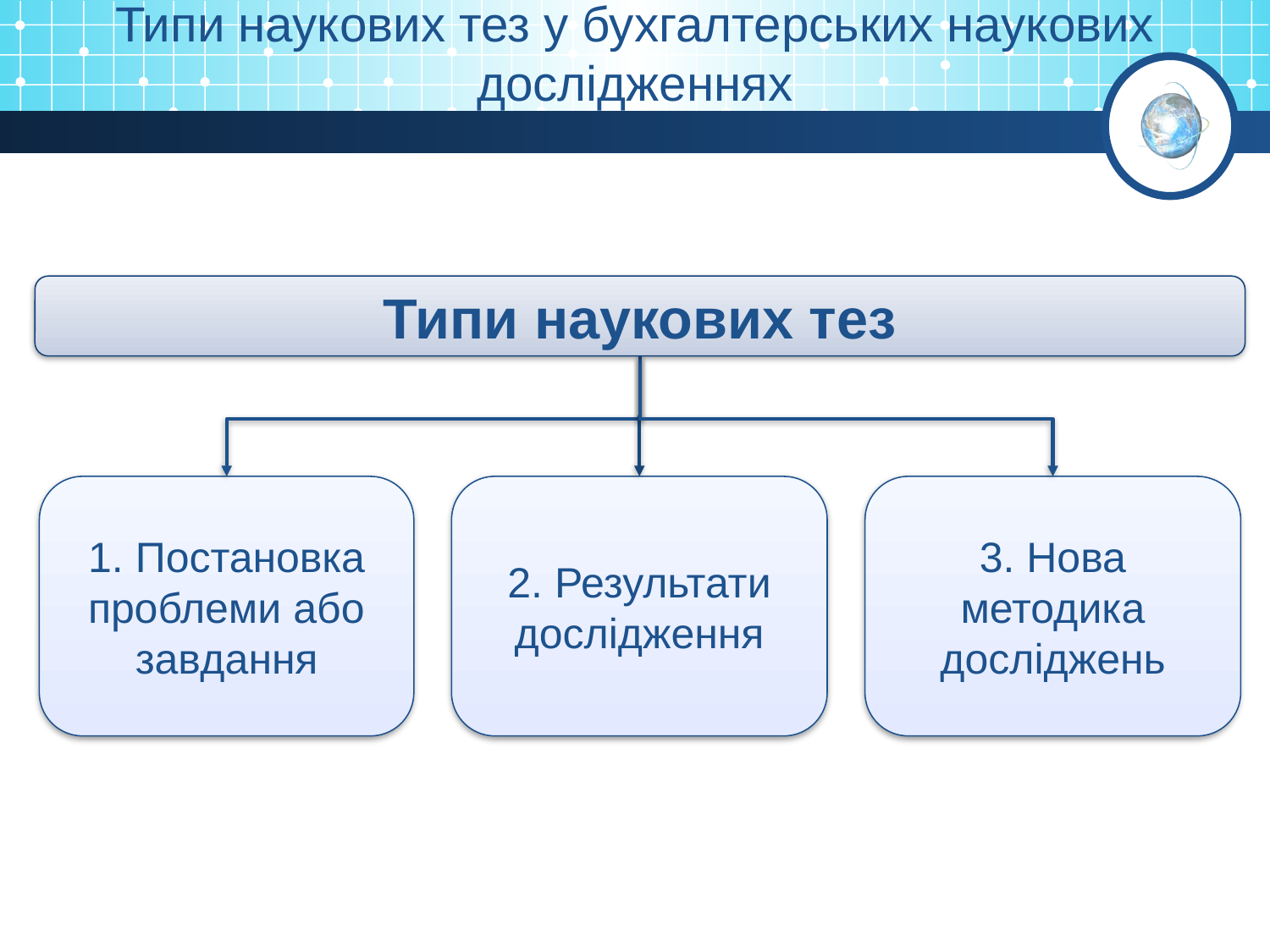

Типи наукових тез у бухгалтерських наукових дослідженнях
Типи наукових тез
1. Постановка проблеми або завдання
2. Результати дослідження
3. Нова методика досліджень